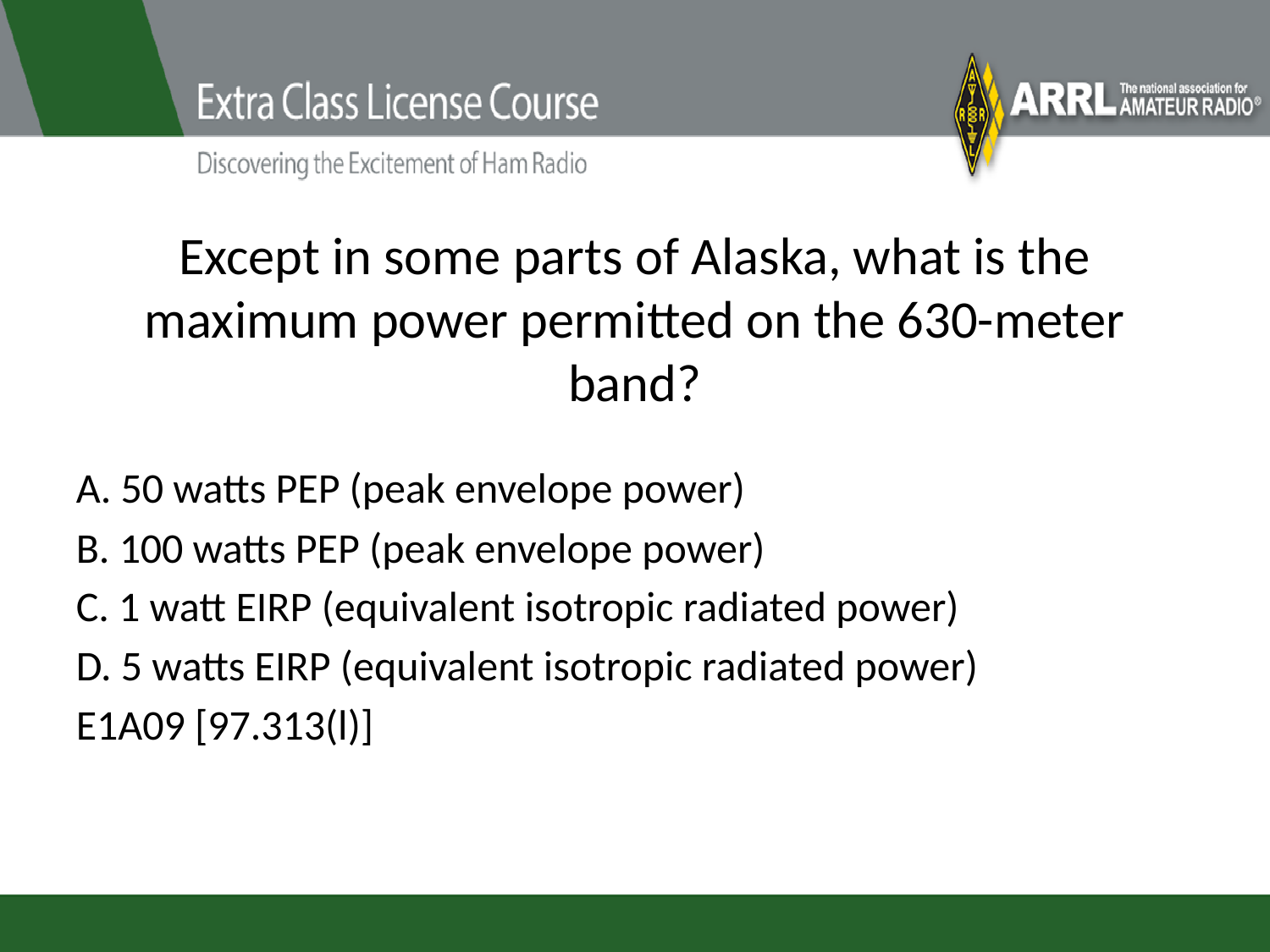

# Except in some parts of Alaska, what is the maximum power permitted on the 630-meter band?
A. 50 watts PEP (peak envelope power)
B. 100 watts PEP (peak envelope power)
C. 1 watt EIRP (equivalent isotropic radiated power)
D. 5 watts EIRP (equivalent isotropic radiated power)
E1A09 [97.313(l)]